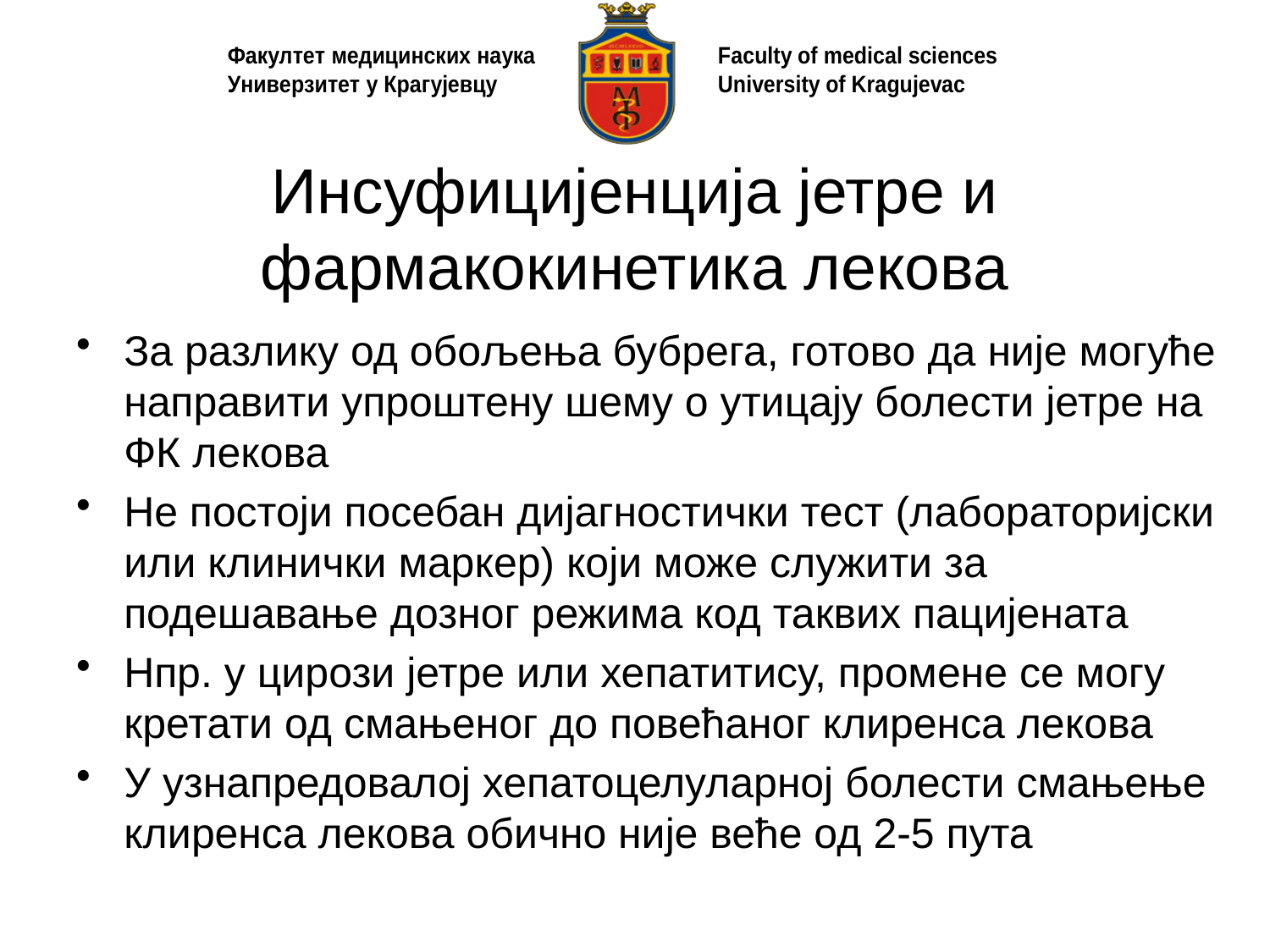

# Инсуфицијенција јетре и фармакокинетика лекова
За разлику од обољења бубрега, готово да није могуће направити упроштену шему о утицају болести јетре на ФК лекова
Не постоји посебан дијагностички тест (лабораторијски или клинички маркер) који може служити за подешавање дозног режима код таквих пацијената
Нпр. у цирози јетре или хепатитису, промене се могу кретати од смањеног до повећаног клиренса лекова
У узнапредовалој хепатоцелуларној болести смањење клиренса лекова обично није веће од 2-5 пута